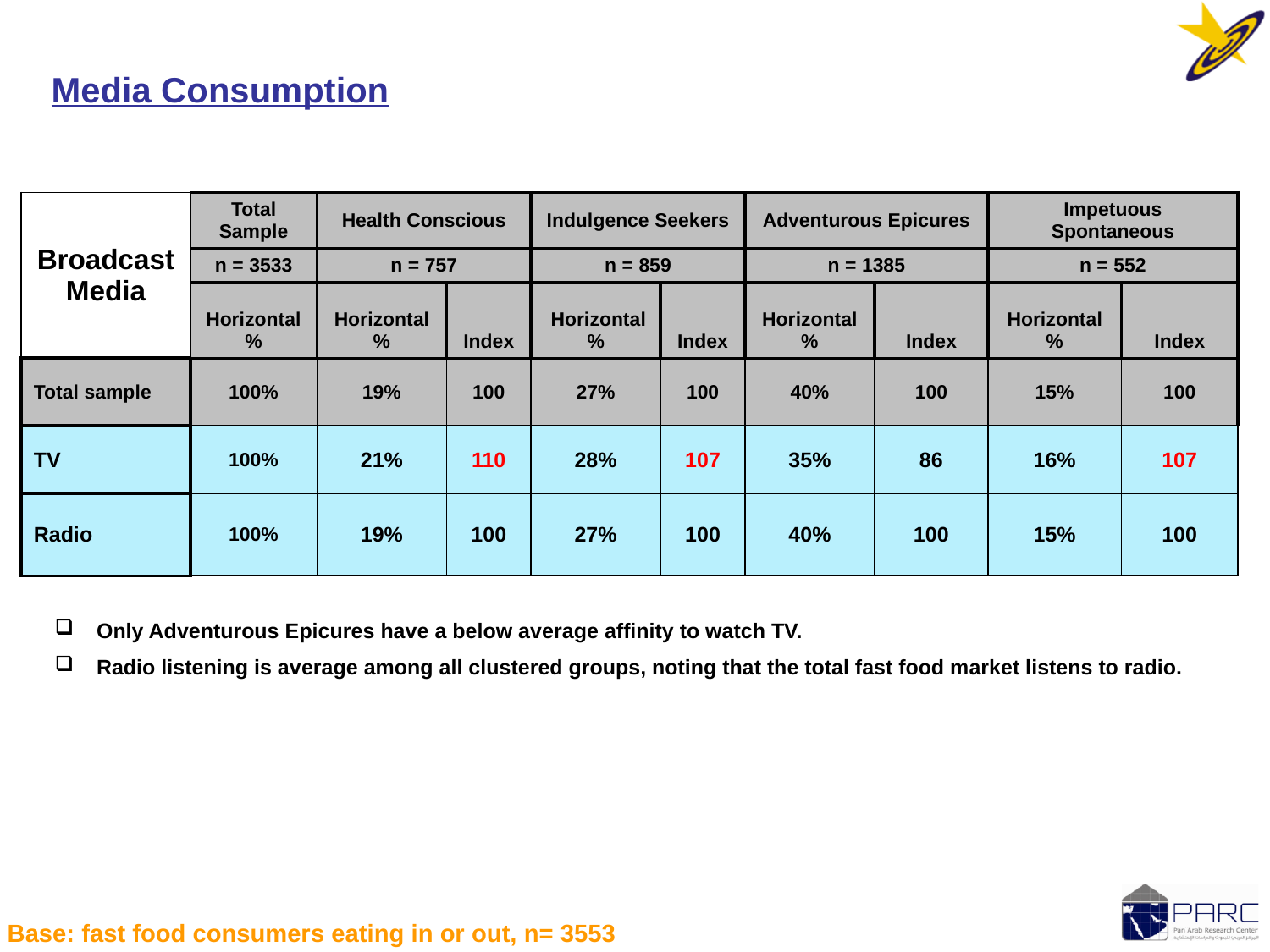

Media Consumption
| Broadcast Media | Total Sample | Health Conscious |  | Indulgence Seekers |  | Adventurous Epicures |  | Impetuous Spontaneous |  |
| --- | --- | --- | --- | --- | --- | --- | --- | --- | --- |
|  | n = 3533 | n = 757 |  | n = 859 |  | n = 1385 |  | n = 552 |  |
|  | Horizontal % | Horizontal % | Index | Horizontal % | Index | Horizontal % | Index | Horizontal % | Index |
| Total sample | 100% | 19% | 100 | 27% | 100 | 40% | 100 | 15% | 100 |
| TV | 100% | 21% | 110 | 28% | 107 | 35% | 86 | 16% | 107 |
| Radio | 100% | 19% | 100 | 27% | 100 | 40% | 100 | 15% | 100 |
  Only Adventurous Epicures have a below average affinity to watch TV.
  Radio listening is average among all clustered groups, noting that the total fast food market listens to radio.
Base: fast food consumers eating in or out, n= 3553